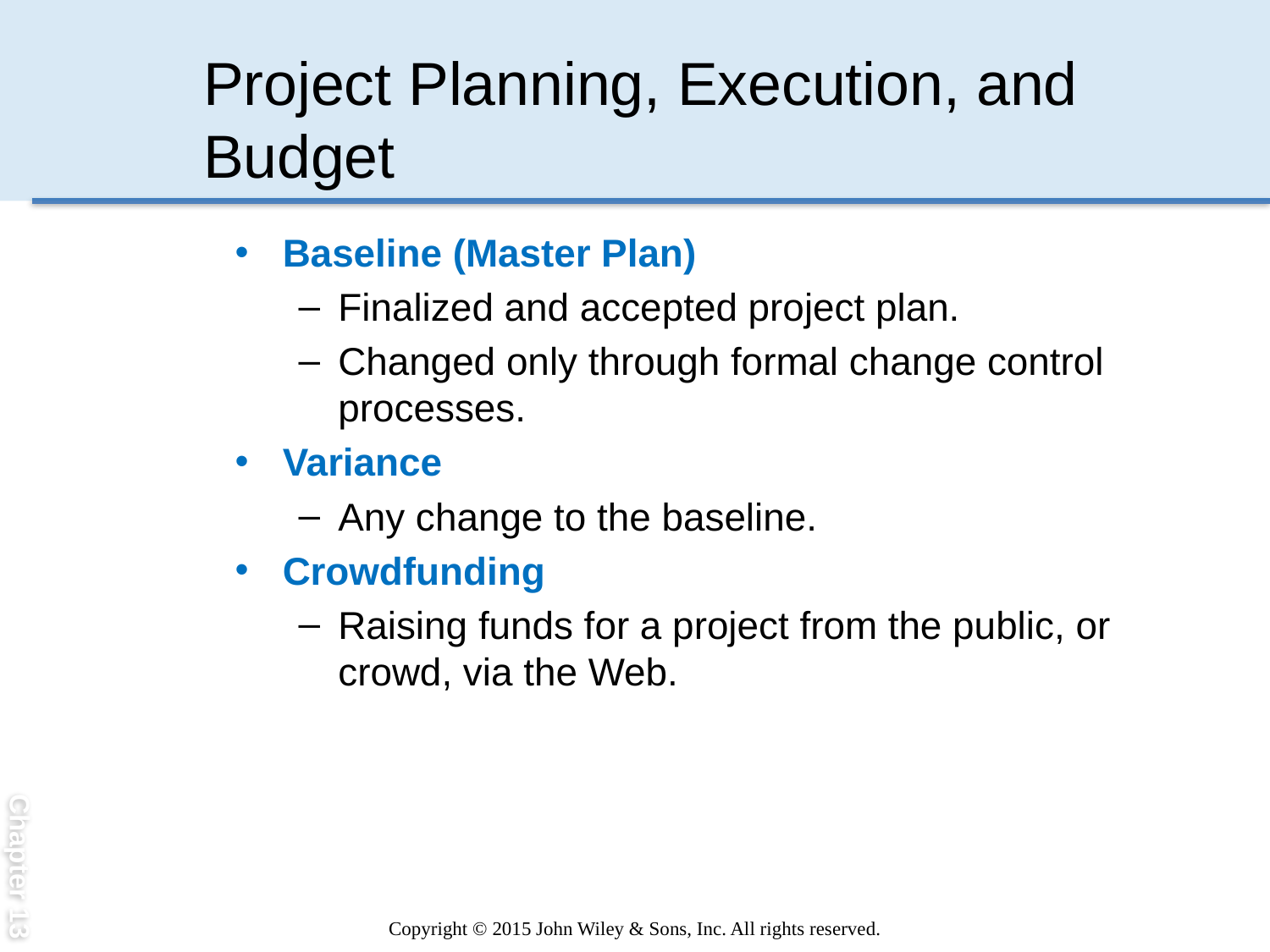

Chapter 13
# Project Planning, Execution, and Budget
Baseline (Master Plan)
Finalized and accepted project plan.
Changed only through formal change control processes.
Variance
Any change to the baseline.
Crowdfunding
Raising funds for a project from the public, or crowd, via the Web.